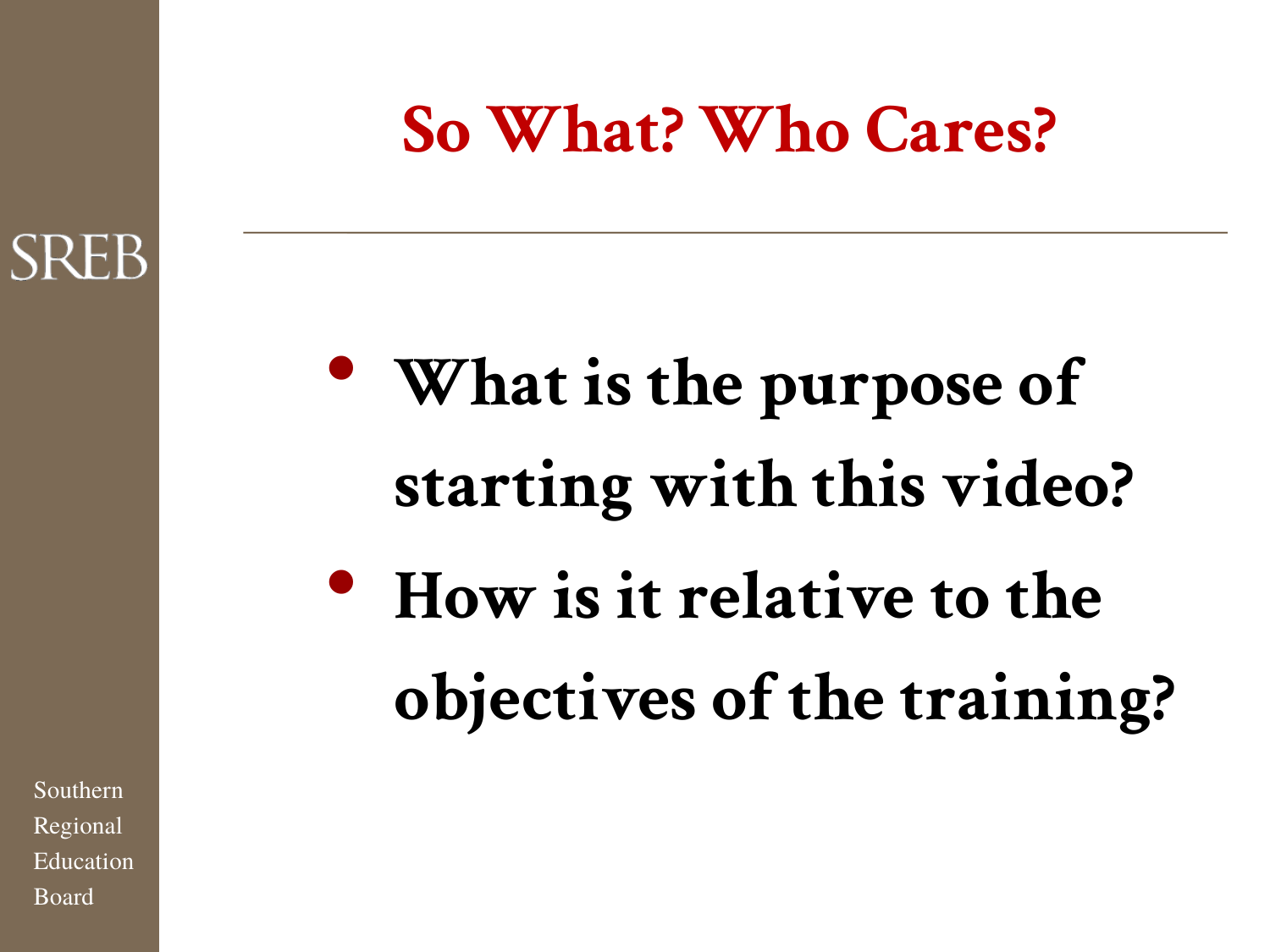

So What? Who Cares?

What is the purpose of starting with this video?
How is it relative to the objectives of the training?